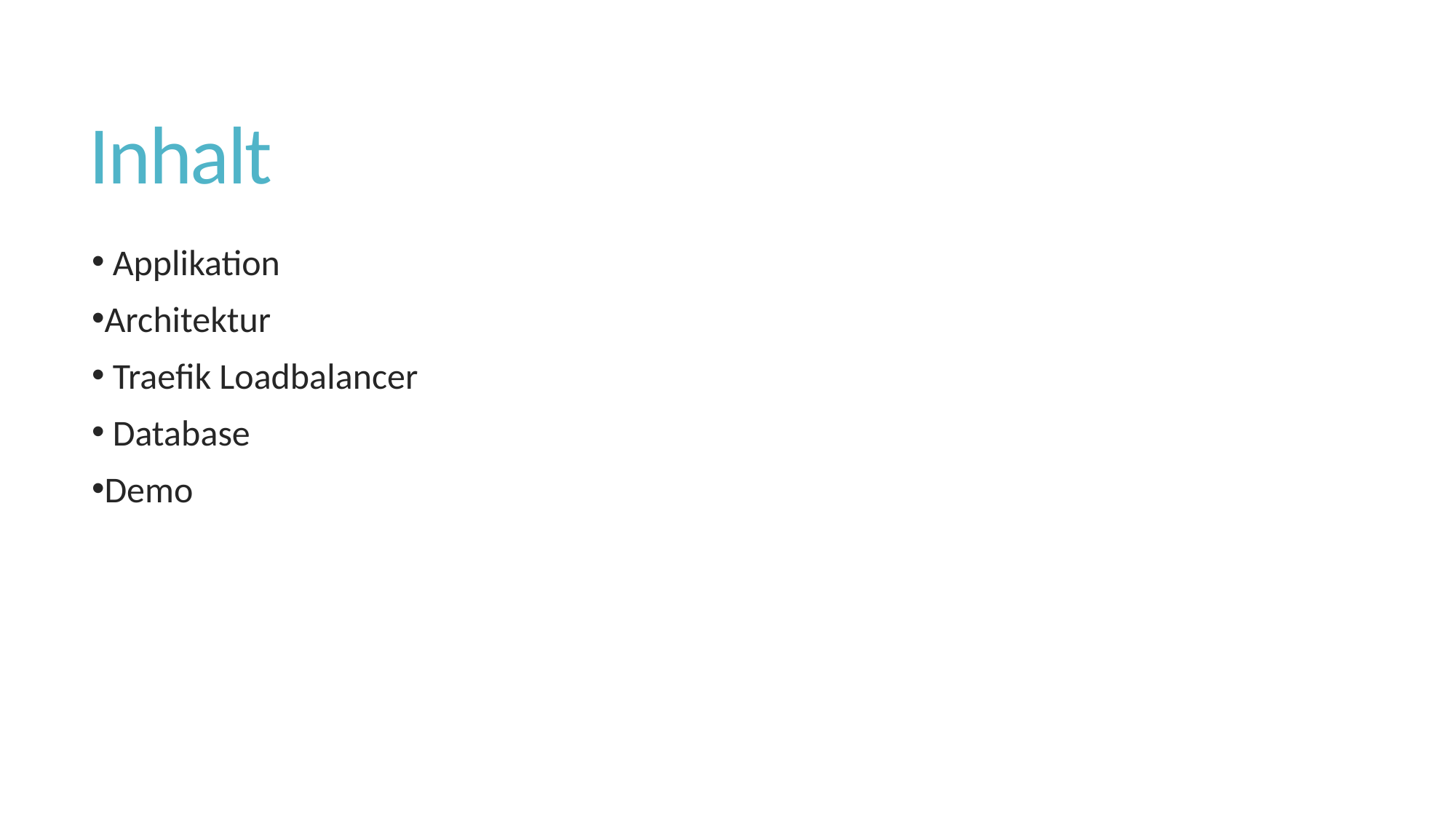

# Inhalt
 Applikation
Architektur
 Traefik Loadbalancer
 Database
Demo